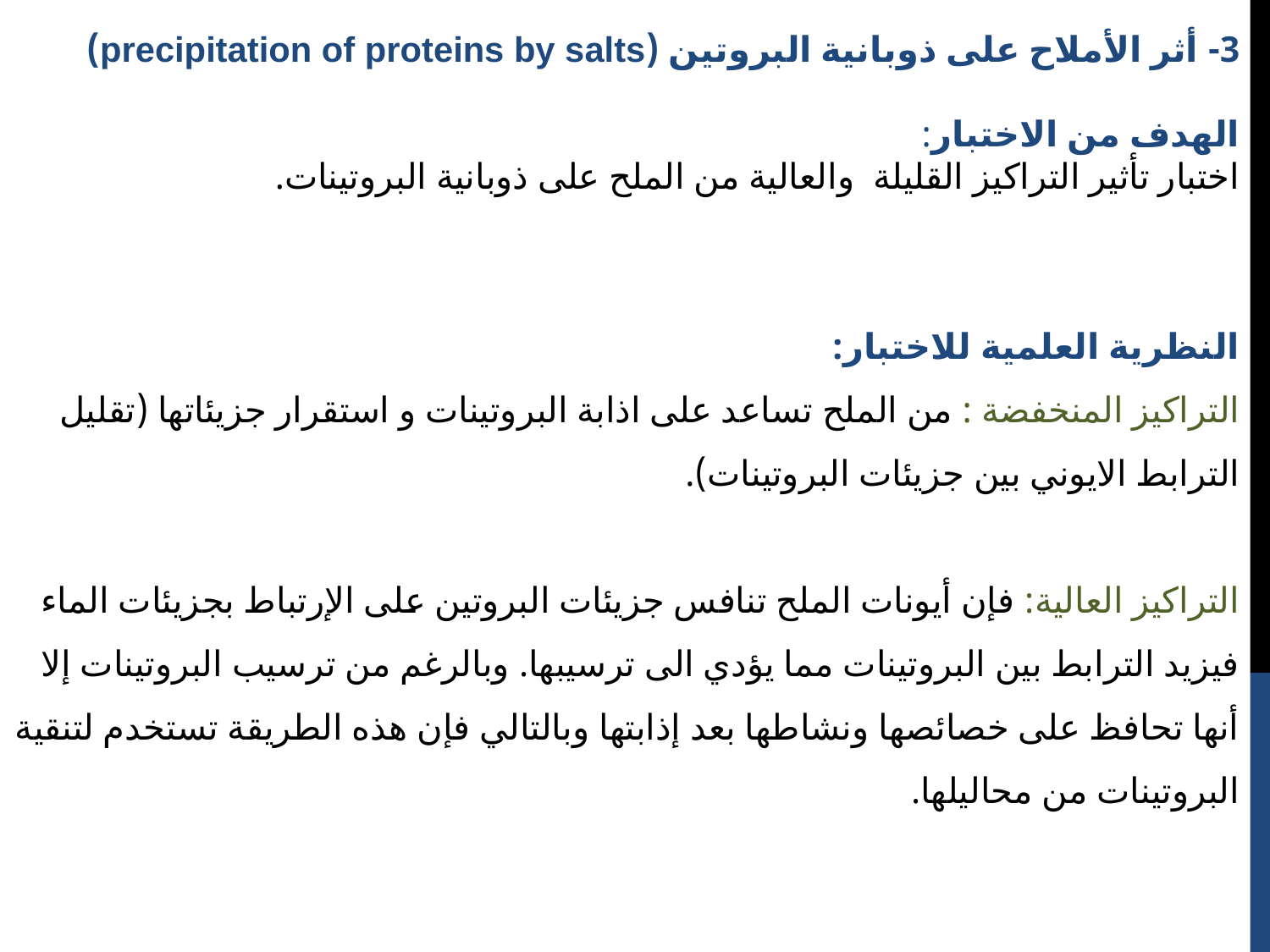

3- أثر الأملاح على ذوبانية البروتين (precipitation of proteins by salts)

الهدف من الاختبار:
اختبار تأثير التراكيز القليلة  والعالية من الملح على ذوبانية البروتينات.

النظرية العلمية للاختبار:
التراكيز المنخفضة : من الملح تساعد على اذابة البروتينات و استقرار جزيئاتها (تقليل الترابط الايوني بين جزيئات البروتينات).

التراكيز العالية: فإن أيونات الملح تنافس جزيئات البروتين على الإرتباط بجزيئات الماء فيزيد الترابط بين البروتينات مما يؤدي الى ترسيبها. وبالرغم من ترسيب البروتينات إلا أنها تحافظ على خصائصها ونشاطها بعد إذابتها وبالتالي فإن هذه الطريقة تستخدم لتنقية البروتينات من محاليلها.